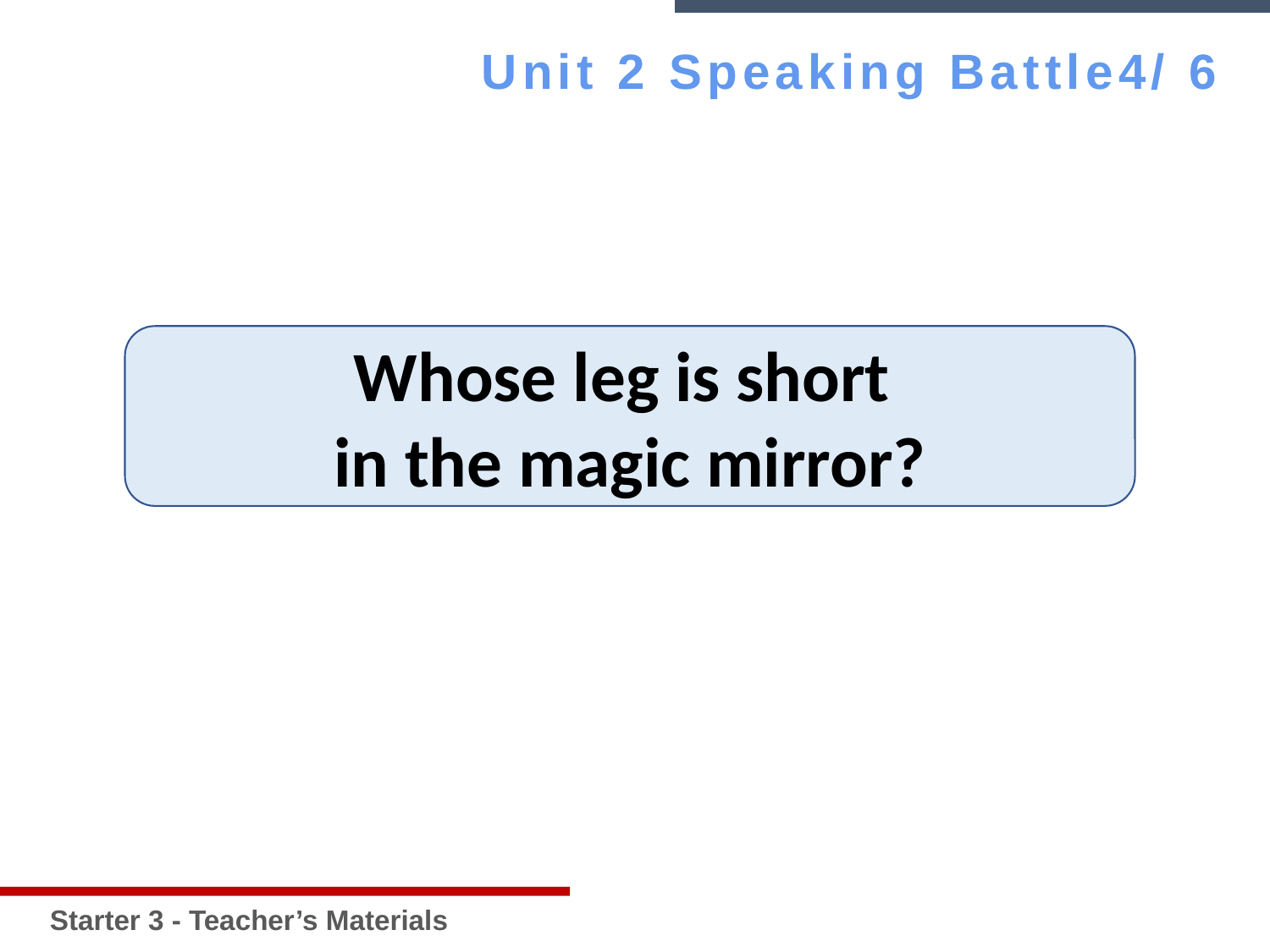

Starter 3 - Teacher’s Materials
Unit 2 Speaking Battle4/ 6
Whose leg is short
in the magic mirror?